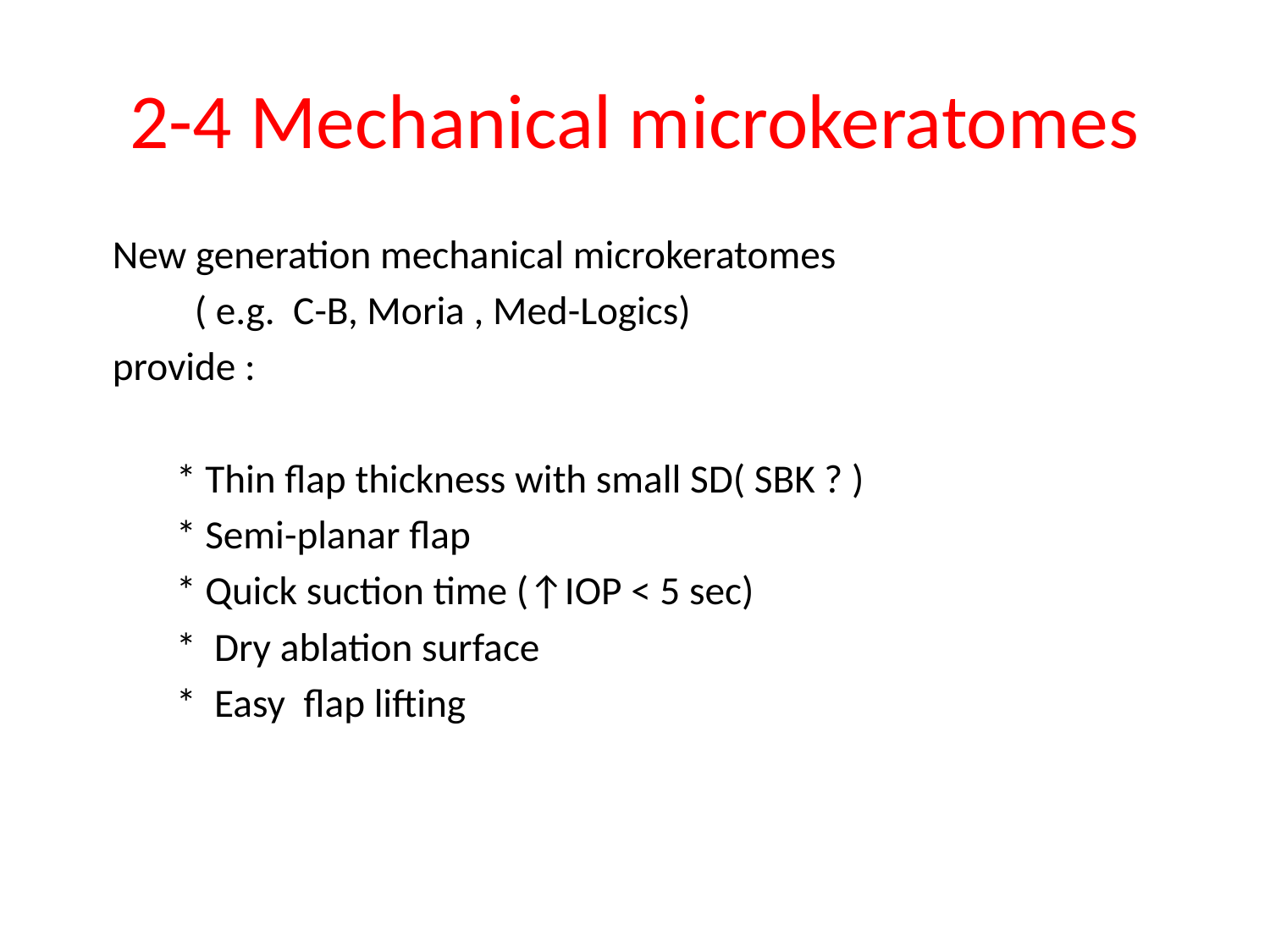

# 2-4 Mechanical microkeratomes
    New generation mechanical microkeratomes
             ( e.g.  C-B, Moria , Med-Logics)
    provide :

           * Thin flap thickness with small SD( SBK ? )
           * Semi-planar flap
           * Quick suction time (↑IOP < 5 sec)
           *  Dry ablation surface
           *  Easy  flap lifting